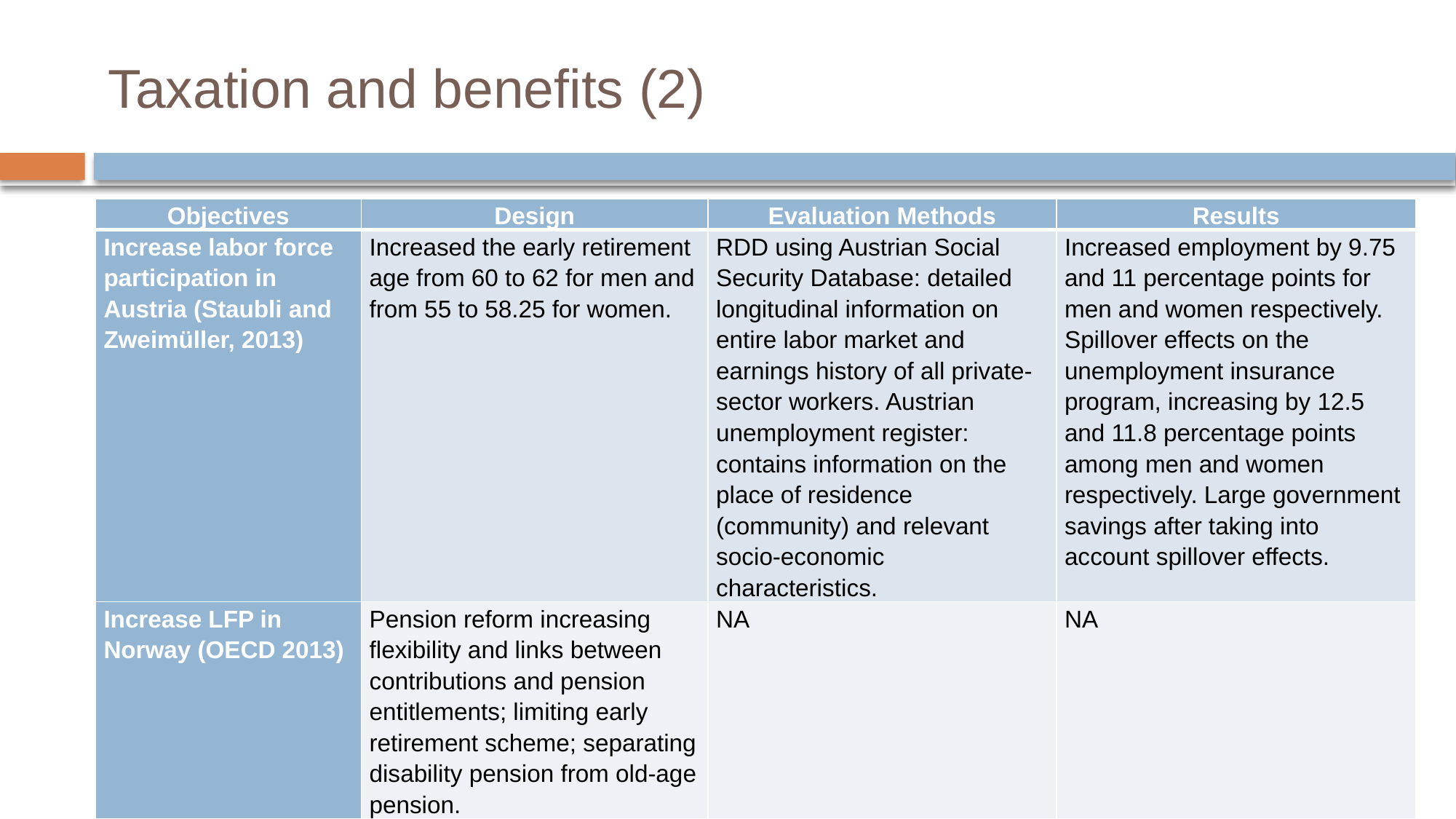

# Taxation and benefits (2)
| Objectives | Design | Evaluation Methods | Results |
| --- | --- | --- | --- |
| Increase labor force participation in Austria (Staubli and Zweimüller, 2013) | Increased the early retirement age from 60 to 62 for men and from 55 to 58.25 for women. | RDD using Austrian Social Security Database: detailed longitudinal information on entire labor market and earnings history of all private-sector workers. Austrian unemployment register: contains information on the place of residence (community) and relevant socio-economic characteristics. | Increased employment by 9.75 and 11 percentage points for men and women respectively. Spillover effects on the unemployment insurance program, increasing by 12.5 and 11.8 percentage points among men and women respectively. Large government savings after taking into account spillover effects. |
| Increase LFP in Norway (OECD 2013) | Pension reform increasing flexibility and links between contributions and pension entitlements; limiting early retirement scheme; separating disability pension from old-age pension. | NA | NA |